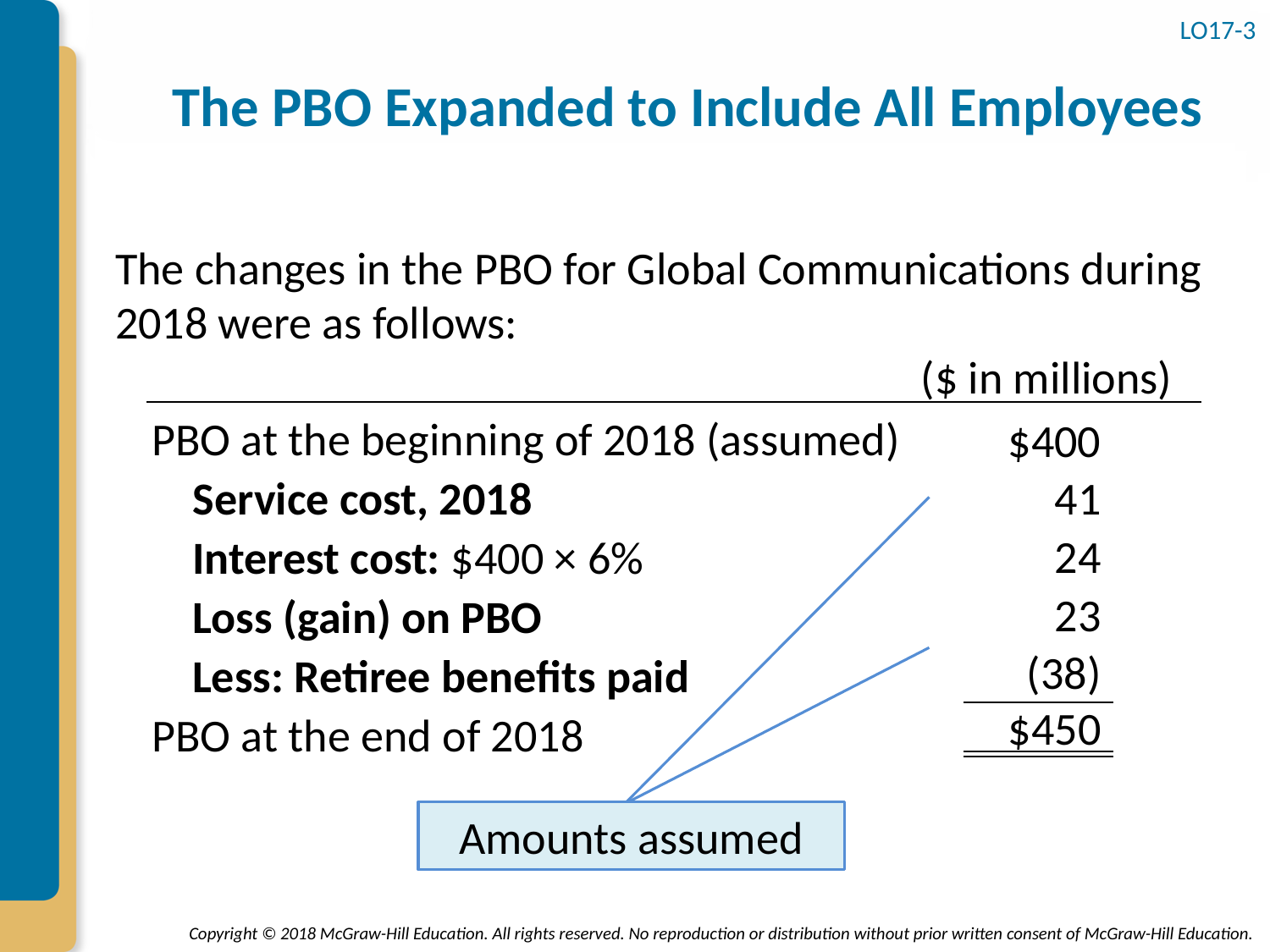

# The PBO Expanded to Include All Employees
LO17-3
The changes in the PBO for Global Communications during 2018 were as follows:
($ in millions)
PBO at the beginning of 2018 (assumed)
$400
Service cost, 2018
41
24
Interest cost: $400 × 6%
23
Loss (gain) on PBO
(38)
Less: Retiree benefits paid
$450
PBO at the end of 2018
Amounts assumed